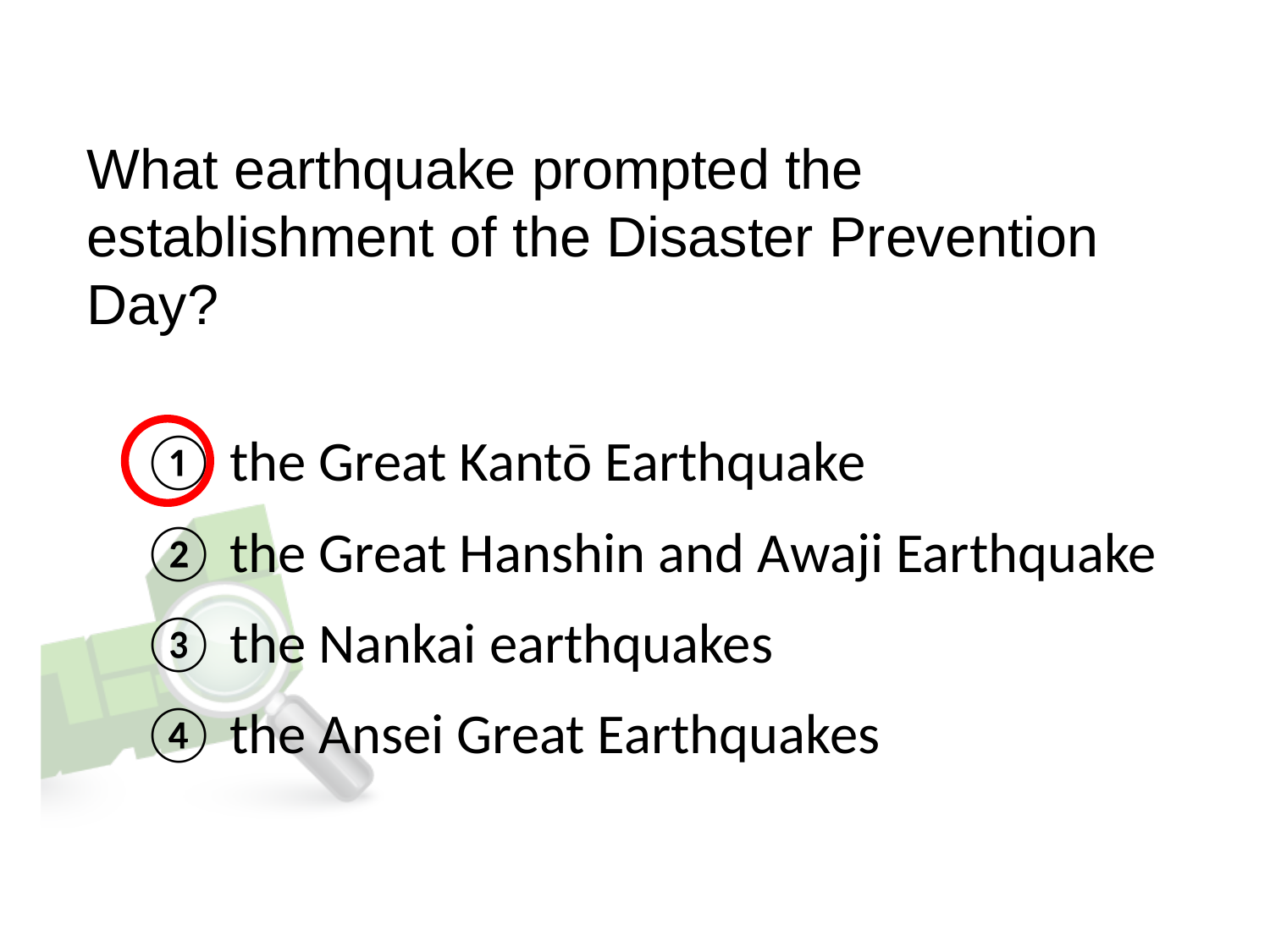

What earthquake prompted the establishment of the Disaster Prevention Day?

① the Great Kantō Earthquake
② the Great Hanshin and Awaji Earthquake
③ the Nankai earthquakes
④ the Ansei Great Earthquakes